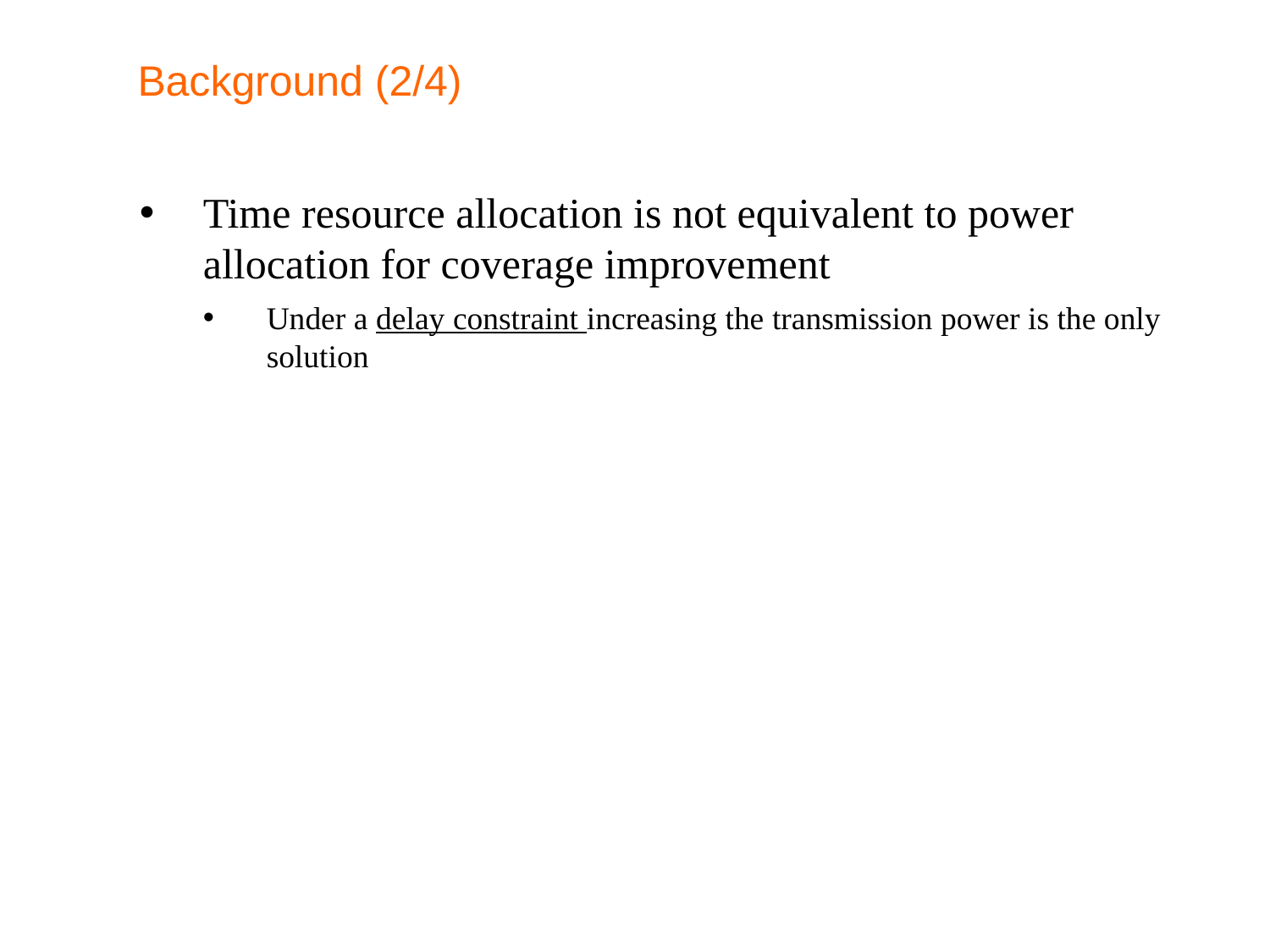

# Background (2/4)
Time resource allocation is not equivalent to power allocation for coverage improvement
Under a delay constraint increasing the transmission power is the only solution